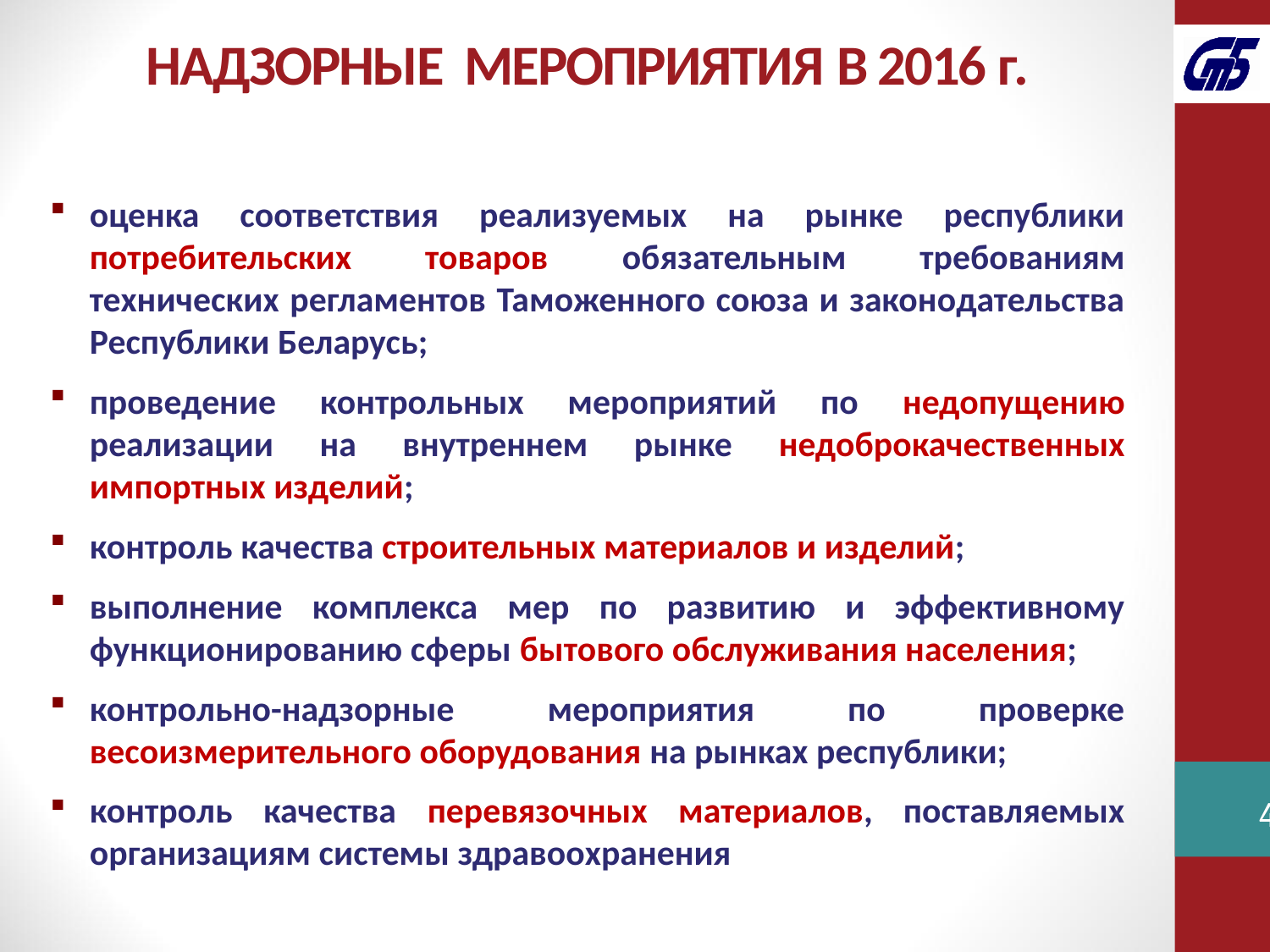

НАДЗОРНЫЕ  МЕРОПРИЯТИЯ В 2016 г.

оценка соответствия реализуемых на рынке республики потребительских товаров обязательным требованиям технических регламентов Таможенного союза и законодательства Республики Беларусь;
проведение контрольных мероприятий по недопущению реализации на внутреннем рынке недоброкачественных импортных изделий;
контроль качества строительных материалов и изделий;
выполнение комплекса мер по развитию и эффективному функционированию сферы бытового обслуживания населения;
контрольно-надзорные мероприятия по проверке весоизмерительного оборудования на рынках республики;
контроль качества перевязочных материалов, поставляемых организациям системы здравоохранения

48